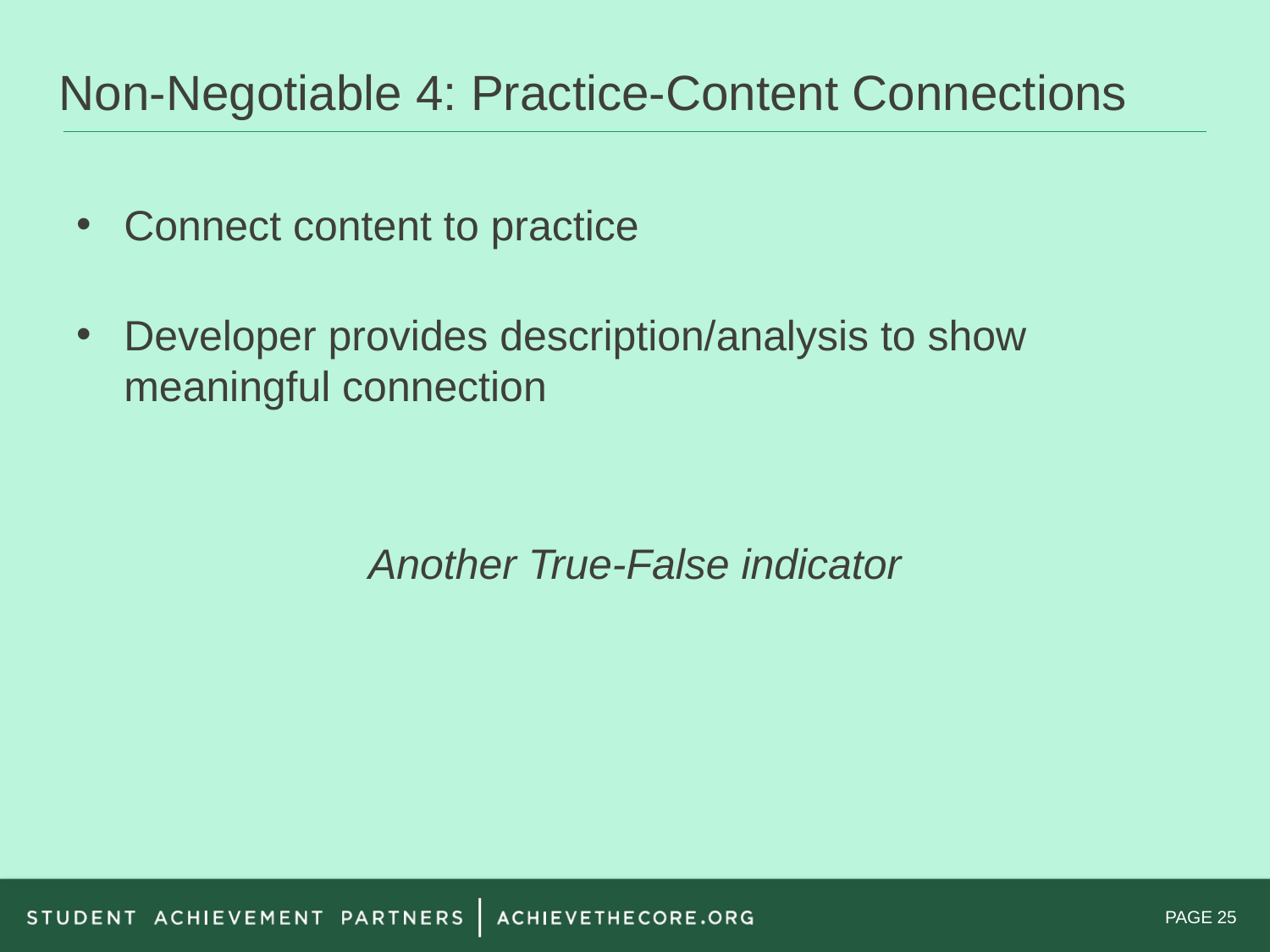

# Non-Negotiable 4: Practice-Content Connections
Connect content to practice
Developer provides description/analysis to show meaningful connection

Another True-False indicator